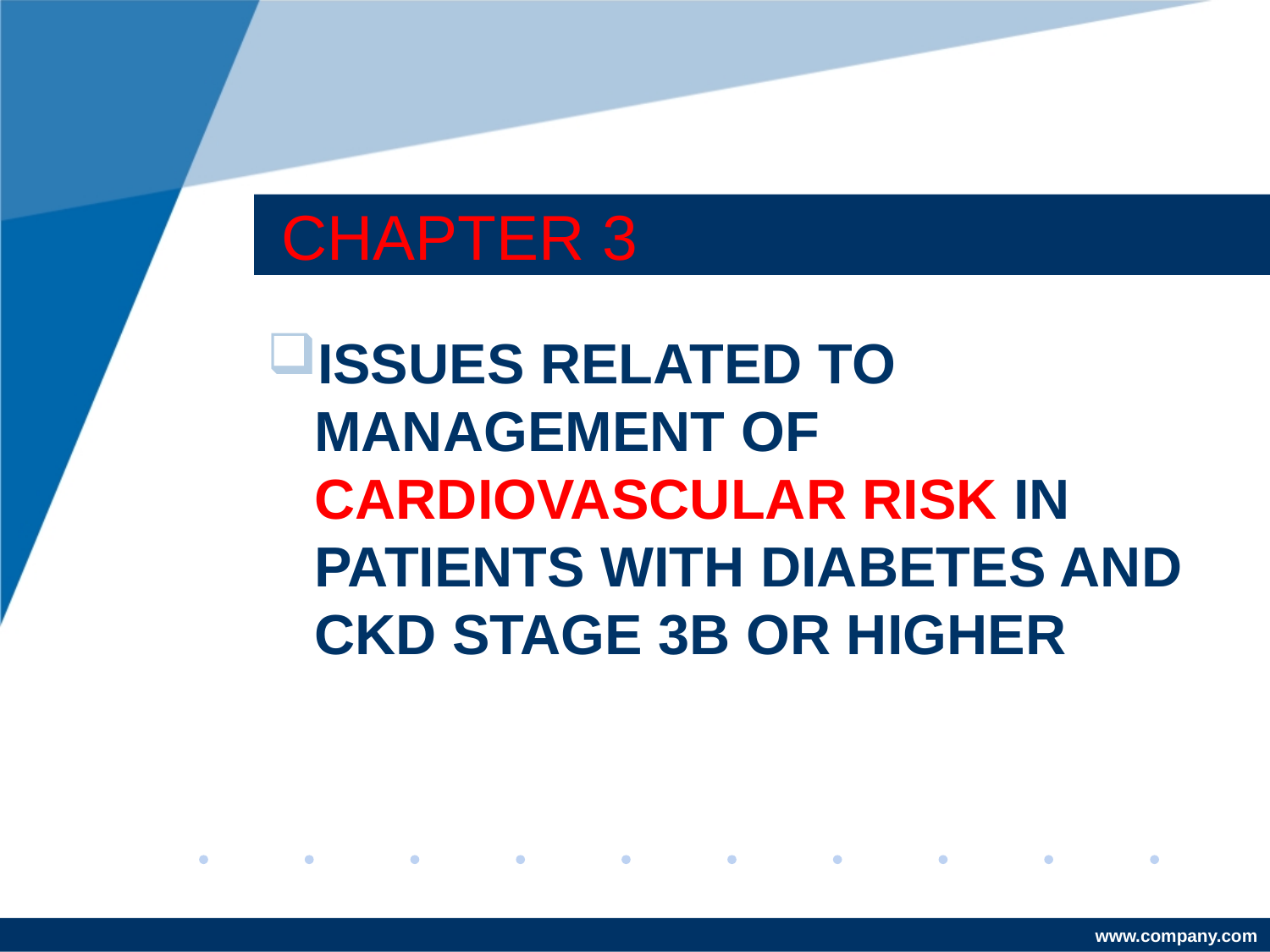

# CHAPTER 3
ISSUES RELATED TO MANAGEMENT OF CARDIOVASCULAR RISK IN PATIENTS WITH DIABETES AND CKD STAGE 3B OR HIGHER